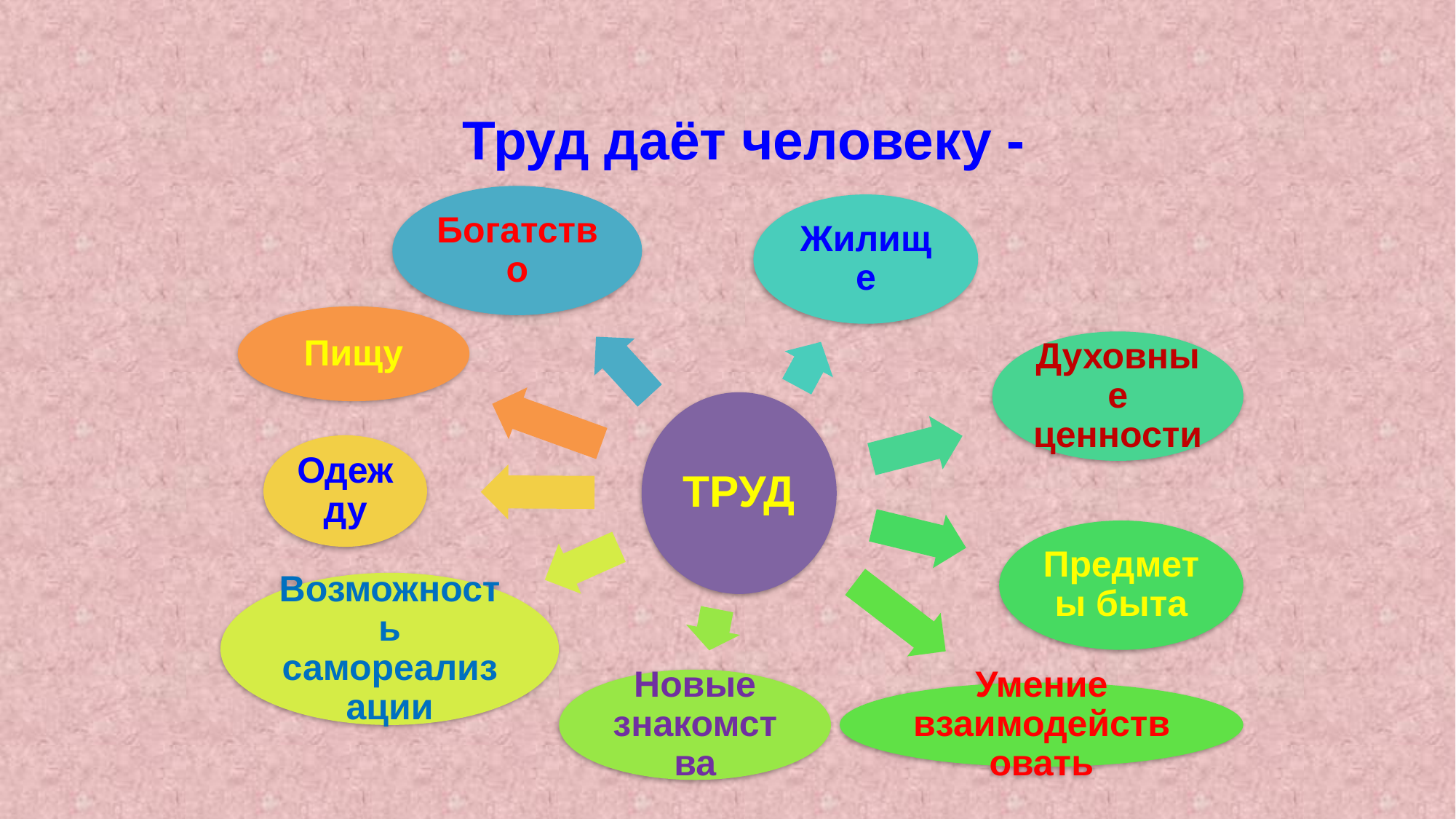

Труд даёт человеку -
ТРУД

Богатство

Жилище

Духовные ценности

Предметы быта

Умение взаимодействовать

Новые знакомства

Возможность самореализации

Одежду

Пищу